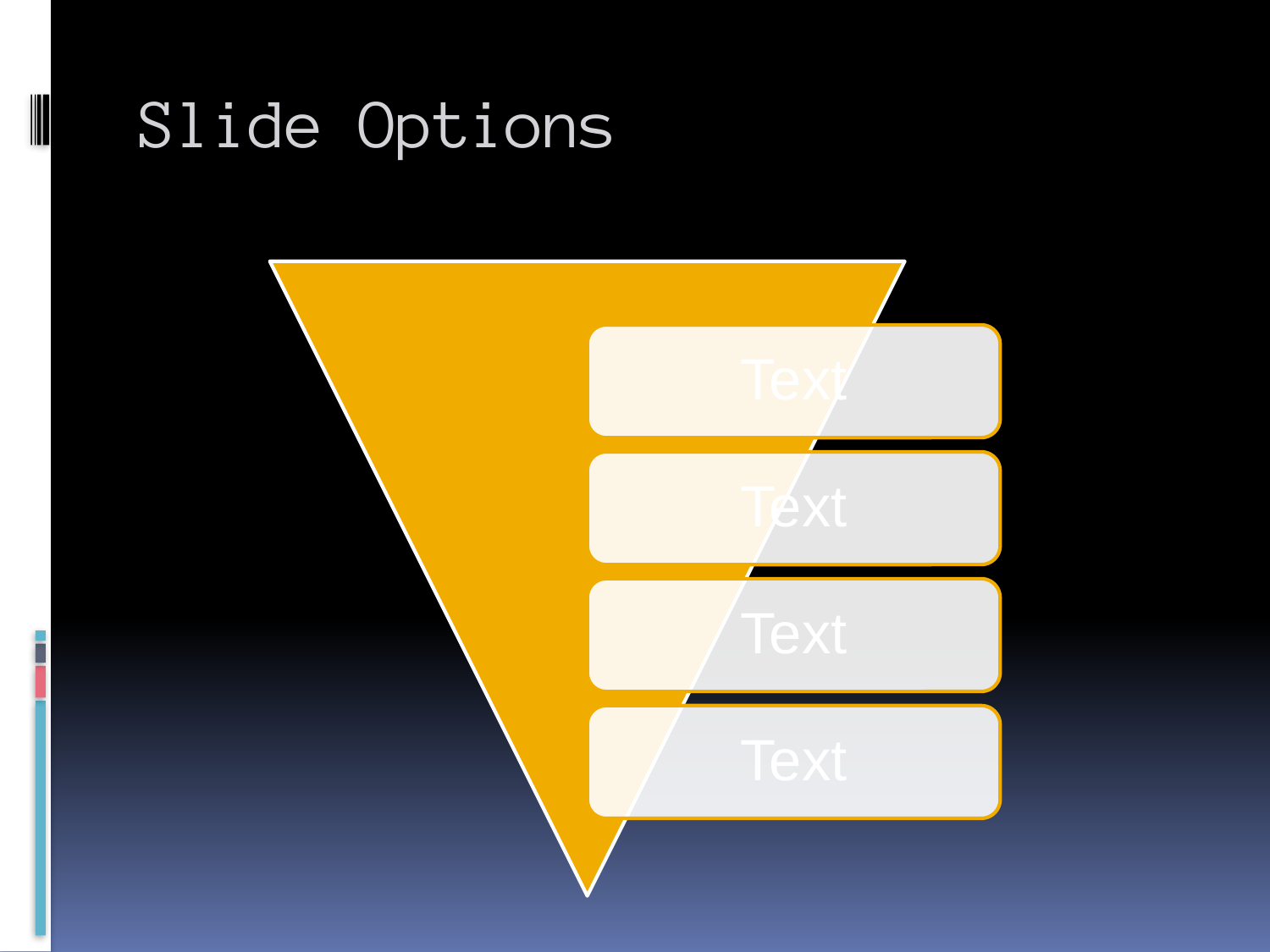

# Slide Options
Text
Text
Text
Text